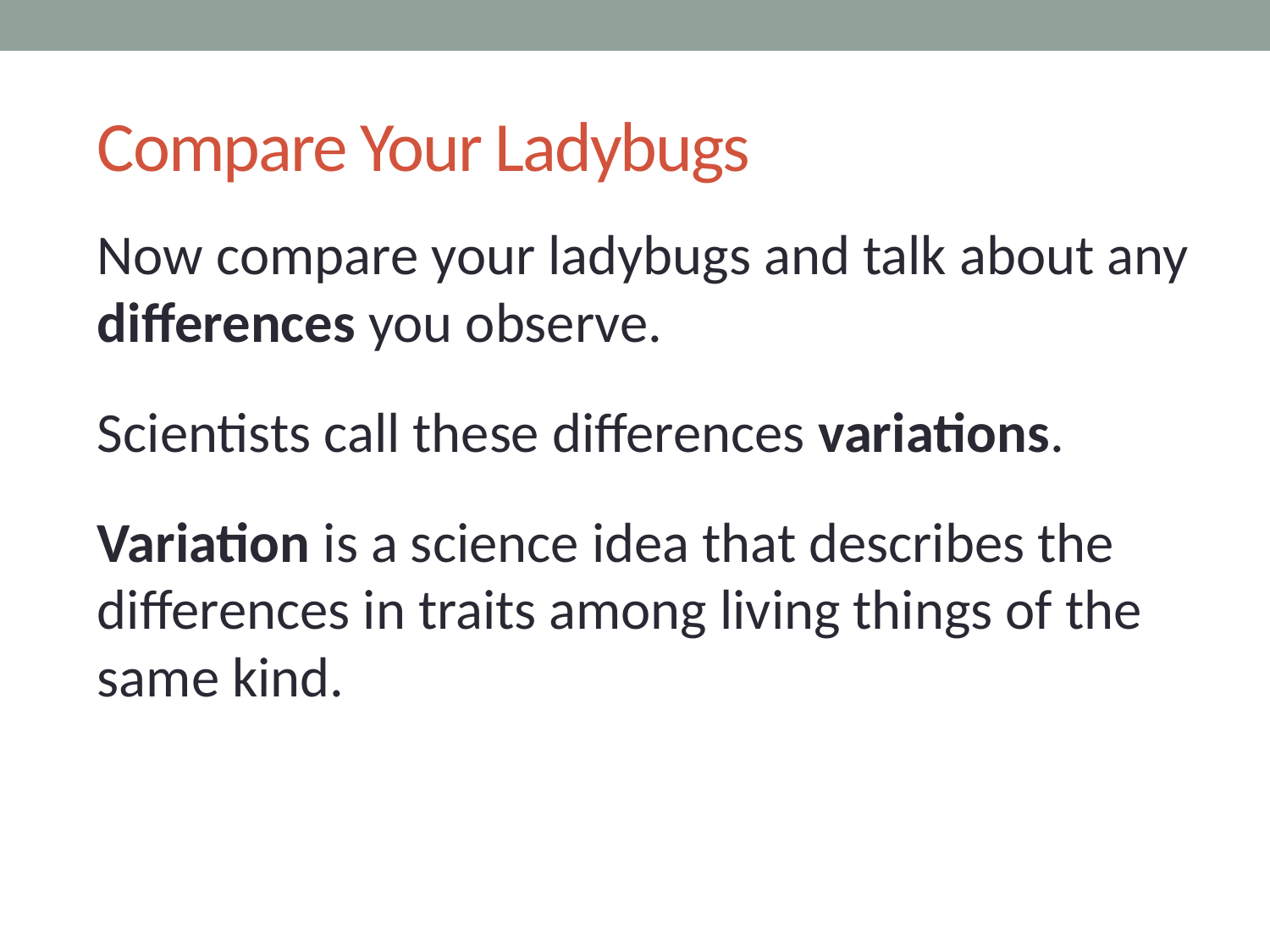

# Compare Your Ladybugs
Now compare your ladybugs and talk about any differences you observe.
Scientists call these differences variations.
Variation is a science idea that describes the differences in traits among living things of the same kind.